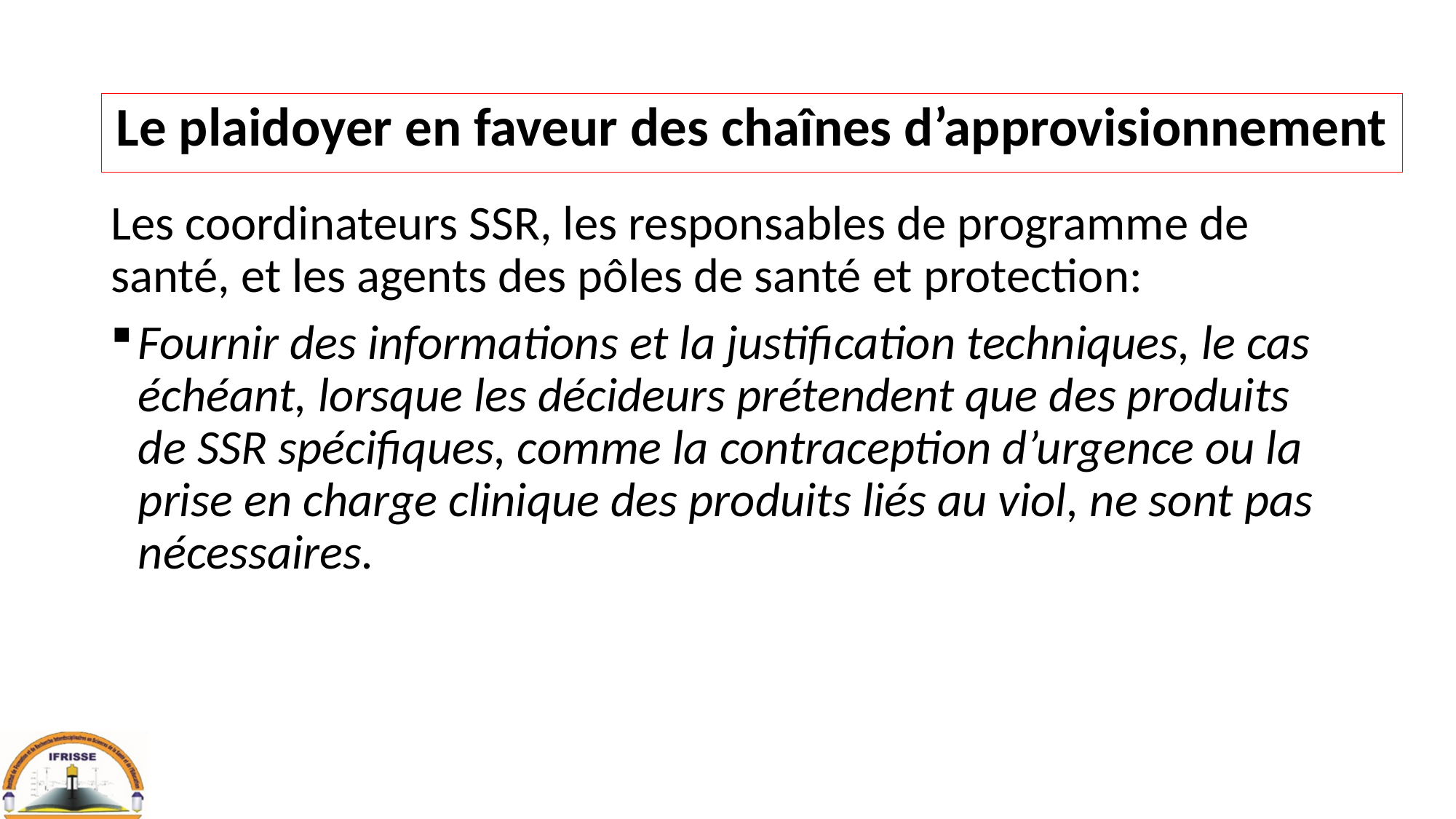

# Le plaidoyer en faveur des chaînes d’approvisionnement
Les coordinateurs SSR, les responsables de programme de santé, et les agents des pôles de santé et protection:
Fournir des informations et la justification techniques, le cas échéant, lorsque les décideurs prétendent que des produits de SSR spécifiques, comme la contraception d’urgence ou la prise en charge clinique des produits liés au viol, ne sont pas nécessaires.